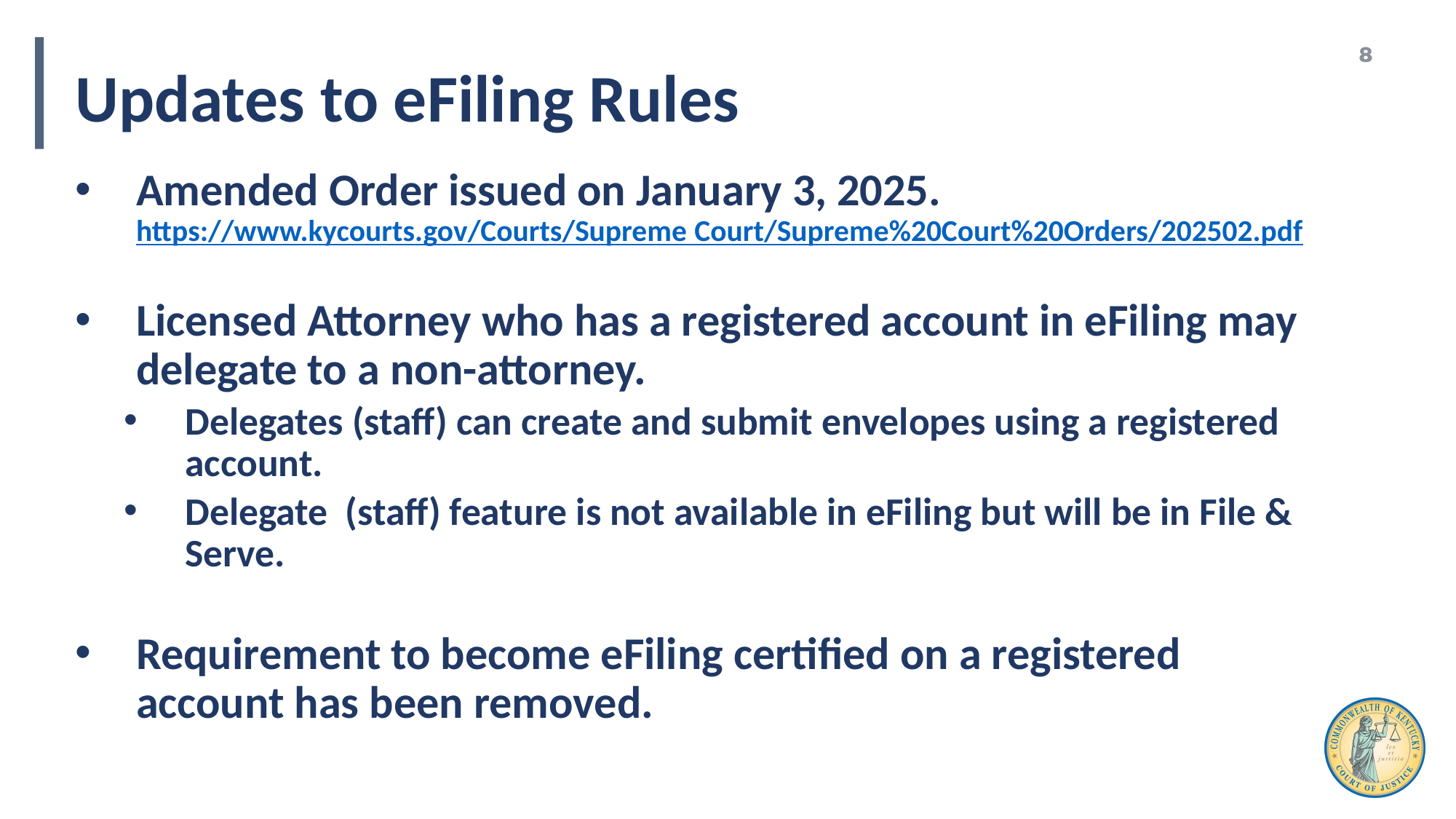

# Updates to eFiling Rules
8
Amended Order issued on January 3, 2025. https://www.kycourts.gov/Courts/Supreme Court/Supreme%20Court%20Orders/202502.pdf
Licensed Attorney who has a registered account in eFiling may delegate to a non-attorney.
Delegates (staff) can create and submit envelopes using a registered account.
Delegate  (staff) feature is not available in eFiling but will be in File & Serve.
Requirement to become eFiling certified on a registered account has been removed.